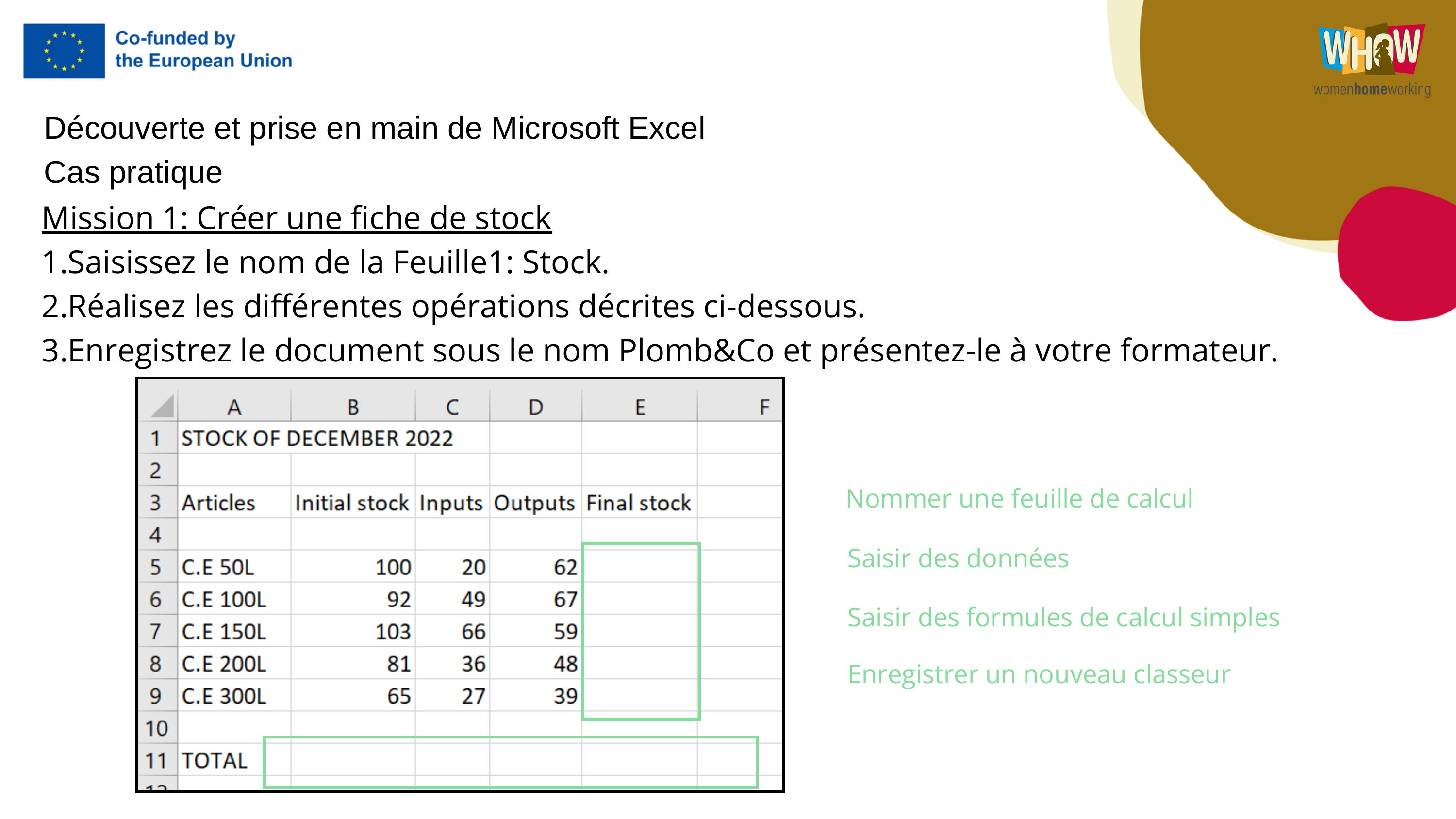

Découverte et prise en main de Microsoft Excel
Cas pratique
Mission 1: Créer une fiche de stock
1.Saisissez le nom de la Feuille1: Stock.
2.Réalisez les différentes opérations décrites ci-dessous.
3.Enregistrez le document sous le nom Plomb&Co et présentez-le à votre formateur.

Nommer une feuille de calcul
Saisir des données

Saisir des formules de calcul simples
Enregistrer un nouveau classeur